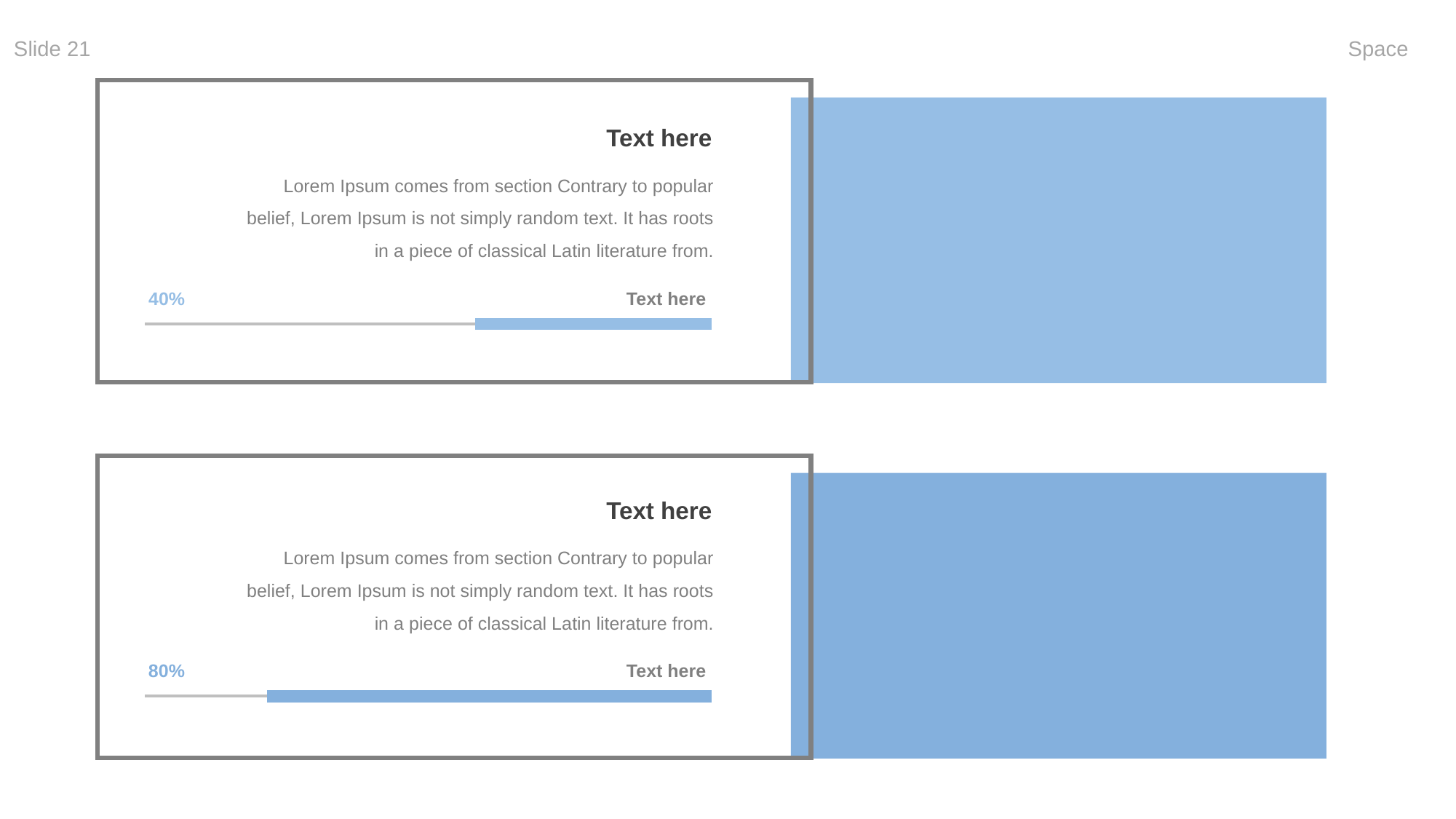

Text here
03
Lorem Ipsum comes from section Contrary to popular belief, Lorem Ipsum is not simply random text. It has roots in a piece of classical Latin literature from.
40%
Text here

Text here

04
Lorem Ipsum comes from section Contrary to popular belief, Lorem Ipsum is not simply random text. It has roots in a piece of classical Latin literature from.
80%
Text here